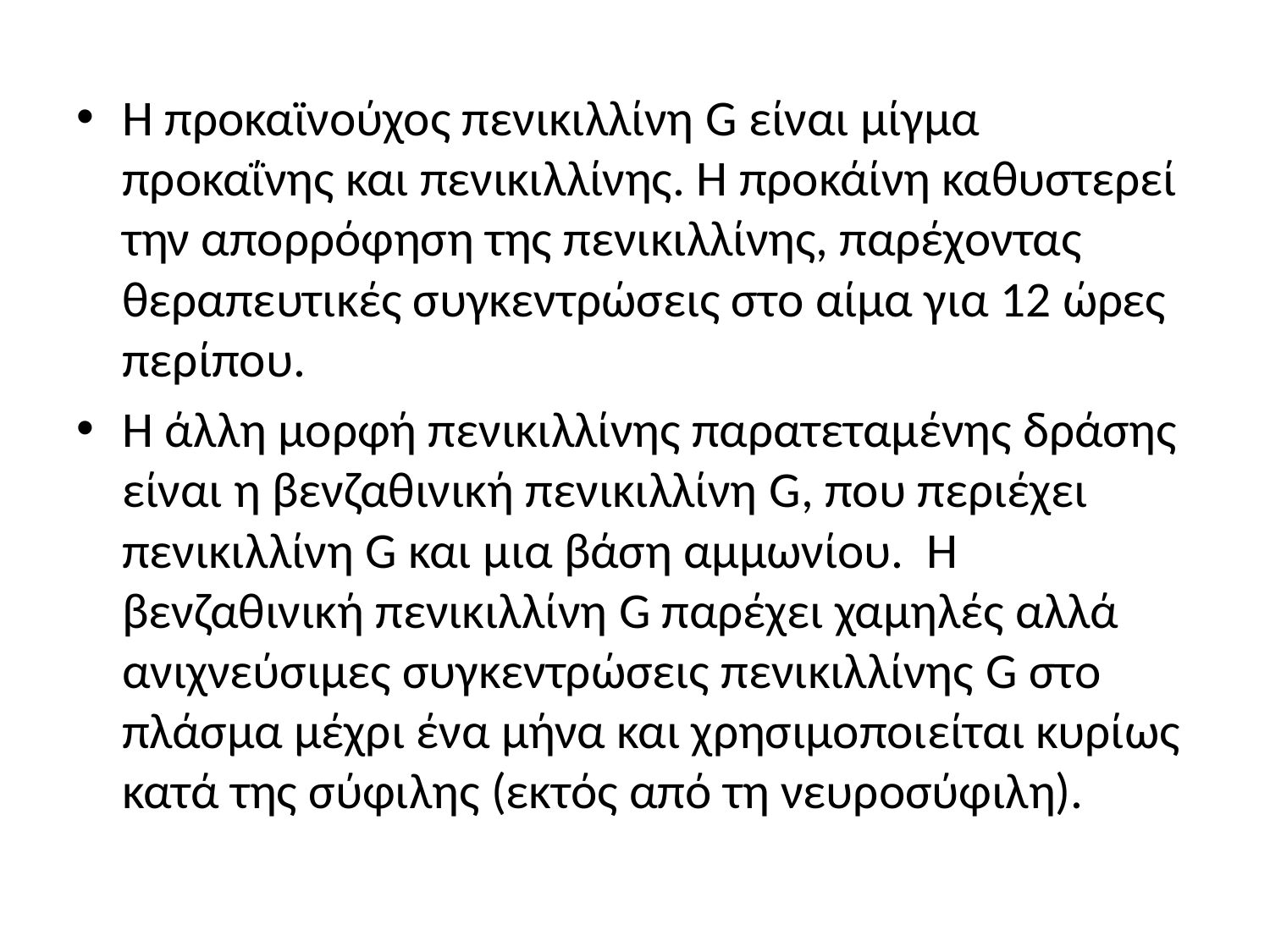

Η προκαϊνούχος πενικιλλίνη G είναι μίγμα προκαΐνης και πενικιλλίνης. Η προκάίνη καθυστερεί την απορρόφηση της πενικιλλίνης, παρέχοντας θεραπευτικές συγκεντρώσεις στο αίμα για 12 ώρες περίπου.
Η άλλη μορφή πενικιλλίνης παρατεταμένης δράσης είναι η βενζαθινική πενικιλλίνη G, που περιέχει πενικιλλίνη G και μια βάση αμμωνίου.  Η βενζαθινική πενικιλλίνη G παρέχει χαμηλές αλλά ανιχνεύσιμες συγκεντρώσεις πενικιλλίνης G στο πλάσμα μέχρι ένα μήνα και χρησιμοποιείται κυρίως κατά της σύφιλης (εκτός από τη νευροσύφιλη).